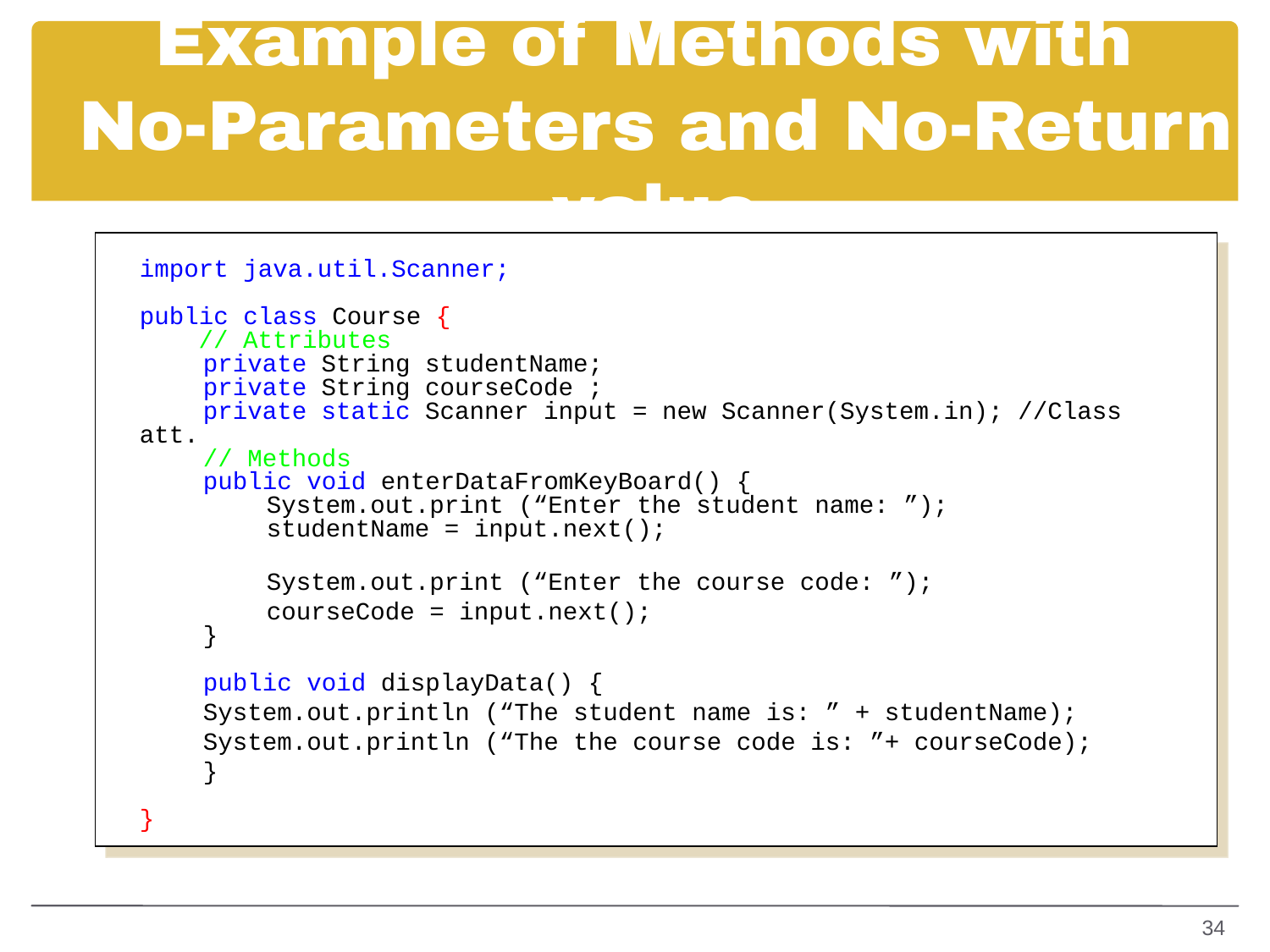

# Example of Methods with No-Parameters and No-Return value

import java.util.Scanner;

public class Course {
    // Attributes
  	private String studentName;
	private String courseCode ;
	private static Scanner input = new Scanner(System.in); //Class att.
 	// Methods
	public void enterDataFromKeyBoard() {
		System.out.print (“Enter the student name: ”);
		studentName = input.next();

		System.out.print (“Enter the course code: ”);
		courseCode = input.next();
	}

	public void displayData() {
	System.out.println (“The student name is: ” + studentName);
	System.out.println (“The the course code is: ”+ courseCode);
	}

}

34